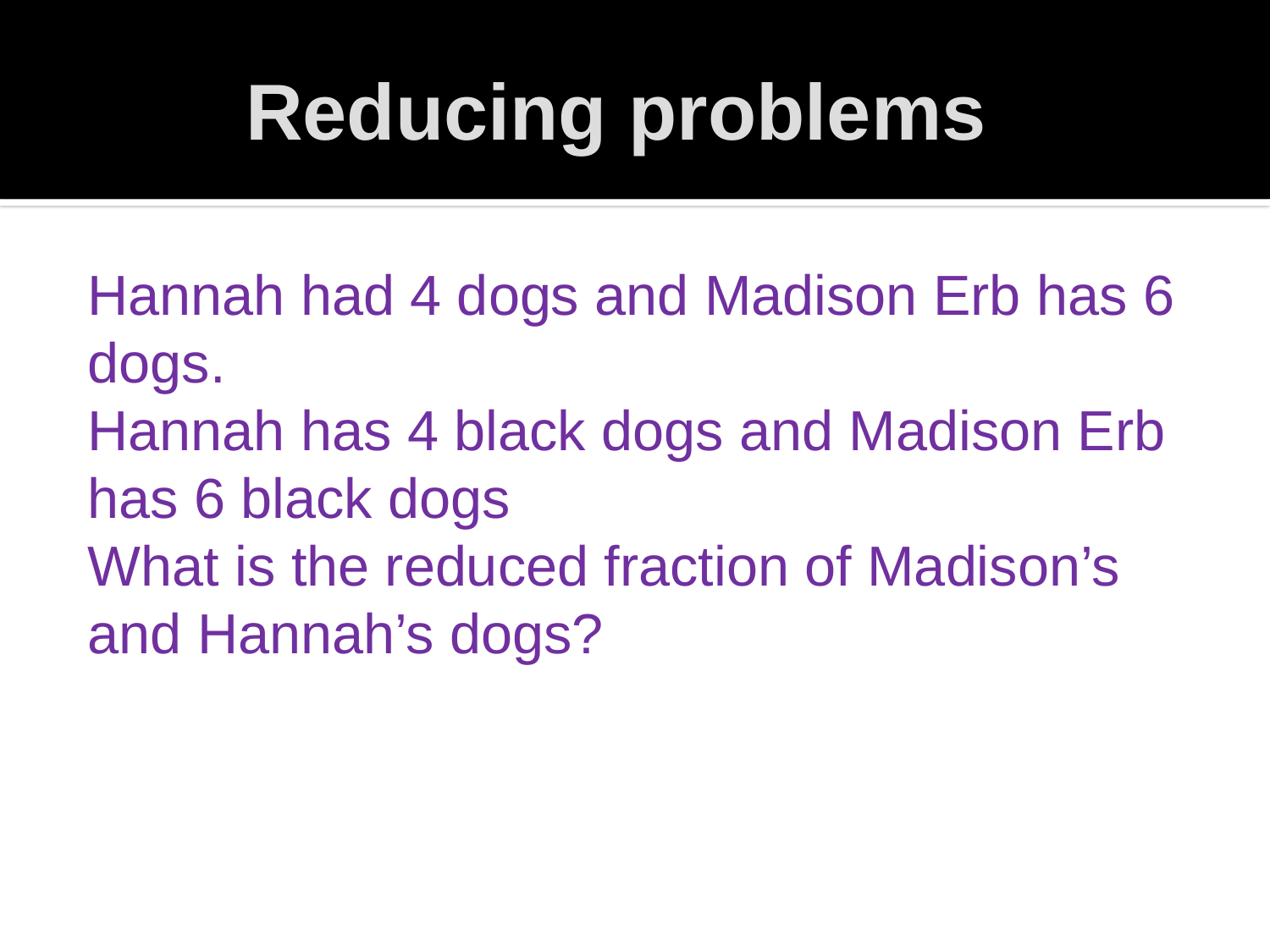

# Reducing problems
Hannah had 4 dogs and Madison Erb has 6 dogs.
Hannah has 4 black dogs and Madison Erb has 6 black dogs
What is the reduced fraction of Madison’s and Hannah’s dogs?